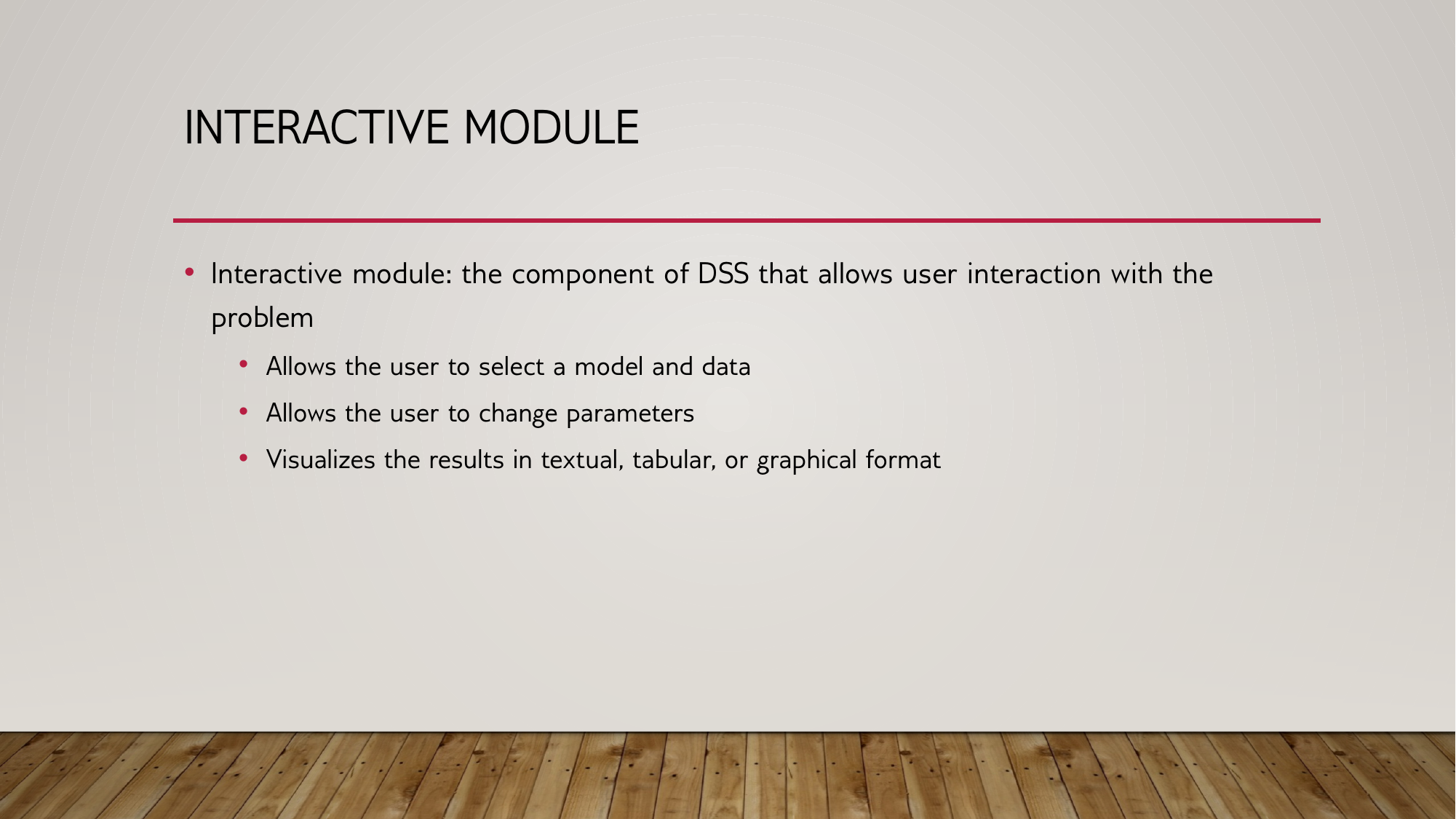

# Interactive module
Interactive module: the component of DSS that allows user interaction with the problem
Allows the user to select a model and data
Allows the user to change parameters
Visualizes the results in textual, tabular, or graphical format